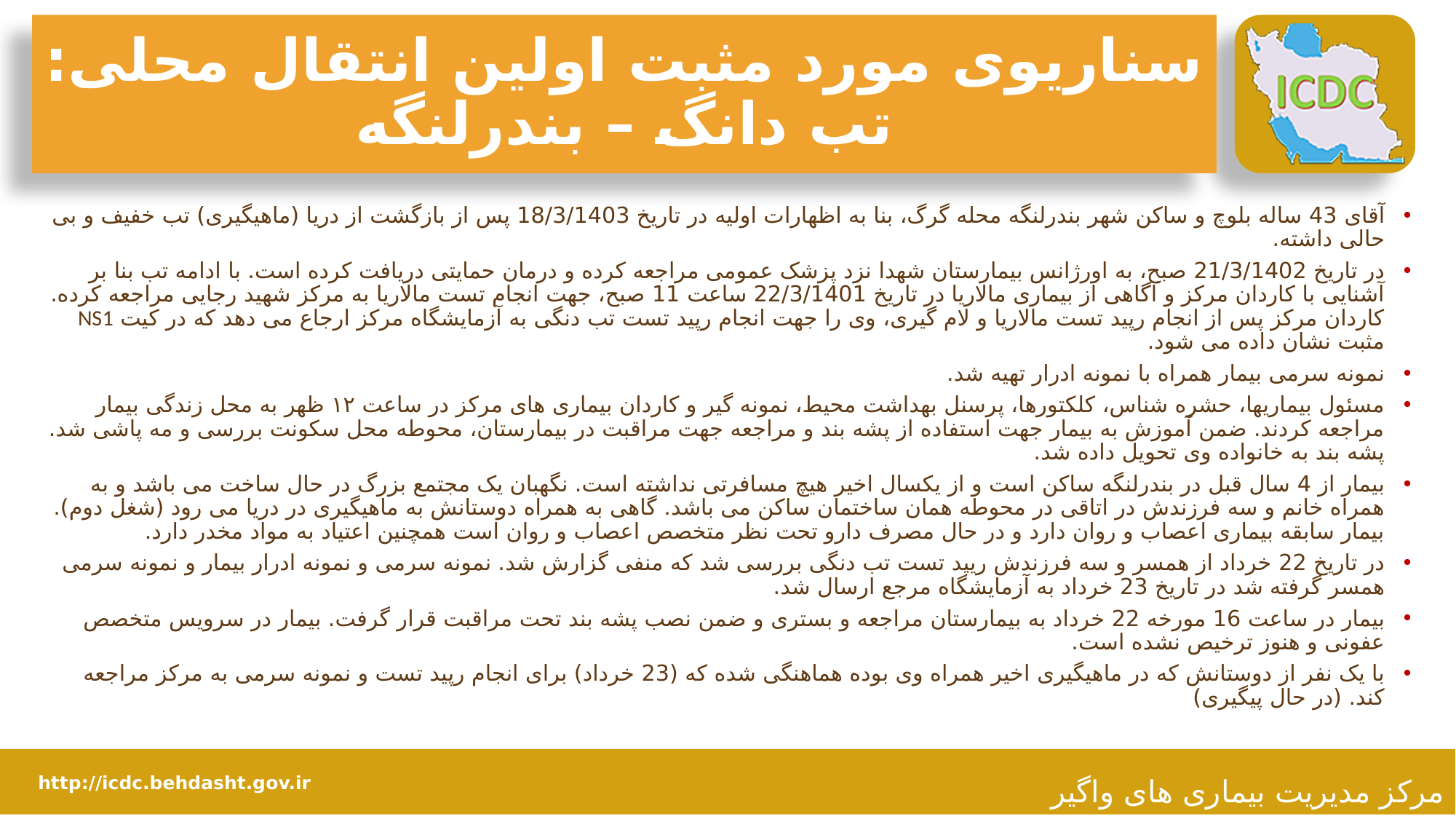

# سناریوی مورد مثبت اولین انتقال محلی: تب دانگ – بندرلنگه
آقای 43 ساله بلوچ و ساکن شهر بندرلنگه محله گرگ، بنا به اظهارات اولیه در تاریخ 18/3/1403 پس از بازگشت از دریا (ماهیگیری) تب خفیف و بی حالی داشته.
در تاریخ 21/3/1402 صبح، به اورژانس بیمارستان شهدا نزد پزشک عمومی مراجعه کرده و درمان حمایتی دریافت کرده است. با ادامه تب بنا بر آشنایی با کاردان مرکز و آگاهی از بیماری مالاریا در تاریخ 22/3/1401 ساعت 11 صبح، جهت انجام تست مالاریا به مرکز شهید رجایی مراجعه کرده. کاردان مرکز پس از انجام رپید تست مالاریا و لام گیری، وی را جهت انجام رپید تست تب دنگی به آزمایشگاه مرکز ارجاع می دهد که در کیت NS1 مثبت نشان داده می شود.
نمونه سرمی بیمار همراه با نمونه ادرار تهیه شد.
مسئول بیماریها، حشره شناس، کلکتورها، پرسنل بهداشت محیط، نمونه گیر و کاردان بیماری های مرکز در ساعت ۱۲ ظهر به محل زندگی بیمار مراجعه کردند. ضمن آموزش به بیمار جهت استفاده از پشه بند و مراجعه جهت مراقبت در بیمارستان، محوطه محل سکونت بررسی و مه پاشی شد. پشه بند به خانواده وی تحویل داده شد.
بیمار از 4 سال قبل در بندرلنگه ساکن است و از یکسال اخیر هیچ مسافرتی نداشته است. نگهبان یک مجتمع بزرگ در حال ساخت می باشد و به همراه خانم و سه فرزندش در اتاقی در محوطه همان ساختمان ساکن می باشد. گاهی به همراه دوستانش به ماهیگیری در دریا می رود (شغل دوم). بیمار سابقه بیماری اعصاب و روان دارد و در حال مصرف دارو تحت نظر متخصص اعصاب و روان است همچنین اعتیاد به مواد مخدر دارد.
در تاریخ 22 خرداد از همسر و سه فرزندش ریپد تست تب دنگی بررسی شد که منفی گزارش شد. نمونه سرمی و نمونه ادرار بیمار و نمونه سرمی همسر گرفته شد در تاریخ 23 خرداد به آزمایشگاه مرجع ارسال شد.
بیمار در ساعت 16 مورخه 22 خرداد به بیمارستان مراجعه و بستری و ضمن نصب پشه بند تحت مراقبت قرار گرفت. بیمار در سرویس متخصص عفونی و هنوز ترخیص نشده است.
با یک نفر از دوستانش که در ماهیگیری اخیر همراه وی بوده هماهنگی شده که (23 خرداد) برای انجام رپید تست و نمونه سرمی به مرکز مراجعه کند. (در حال پیگیری)